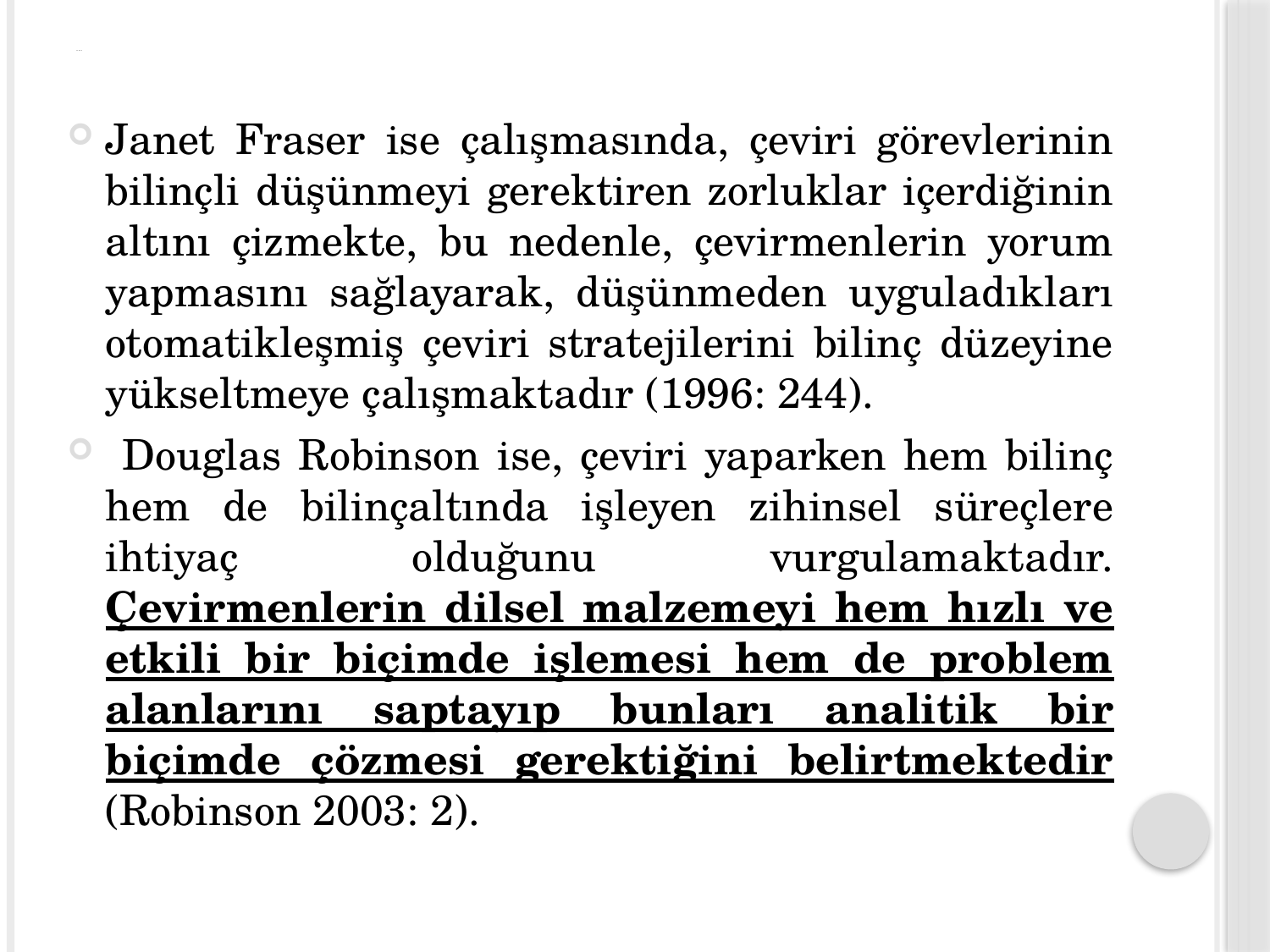

# …
Janet Fraser ise çalışmasında, çeviri görevlerinin bilinçli düşünmeyi gerektiren zorluklar içerdiğinin altını çizmekte, bu nedenle, çevirmenlerin yorum yapmasını sağlayarak, düşünmeden uyguladıkları otomatikleşmiş çeviri stratejilerini bilinç düzeyine yükseltmeye çalışmaktadır (1996: 244).
 Douglas Robinson ise, çeviri yaparken hem bilinç hem de bilinçaltında işleyen zihinsel süreçlere ihtiyaç olduğunu vurgulamaktadır. Çevirmenlerin dilsel malzemeyi hem hızlı ve etkili bir biçimde işlemesi hem de problem alanlarını saptayıp bunları analitik bir biçimde çözmesi gerektiğini belirtmektedir (Robinson 2003: 2).